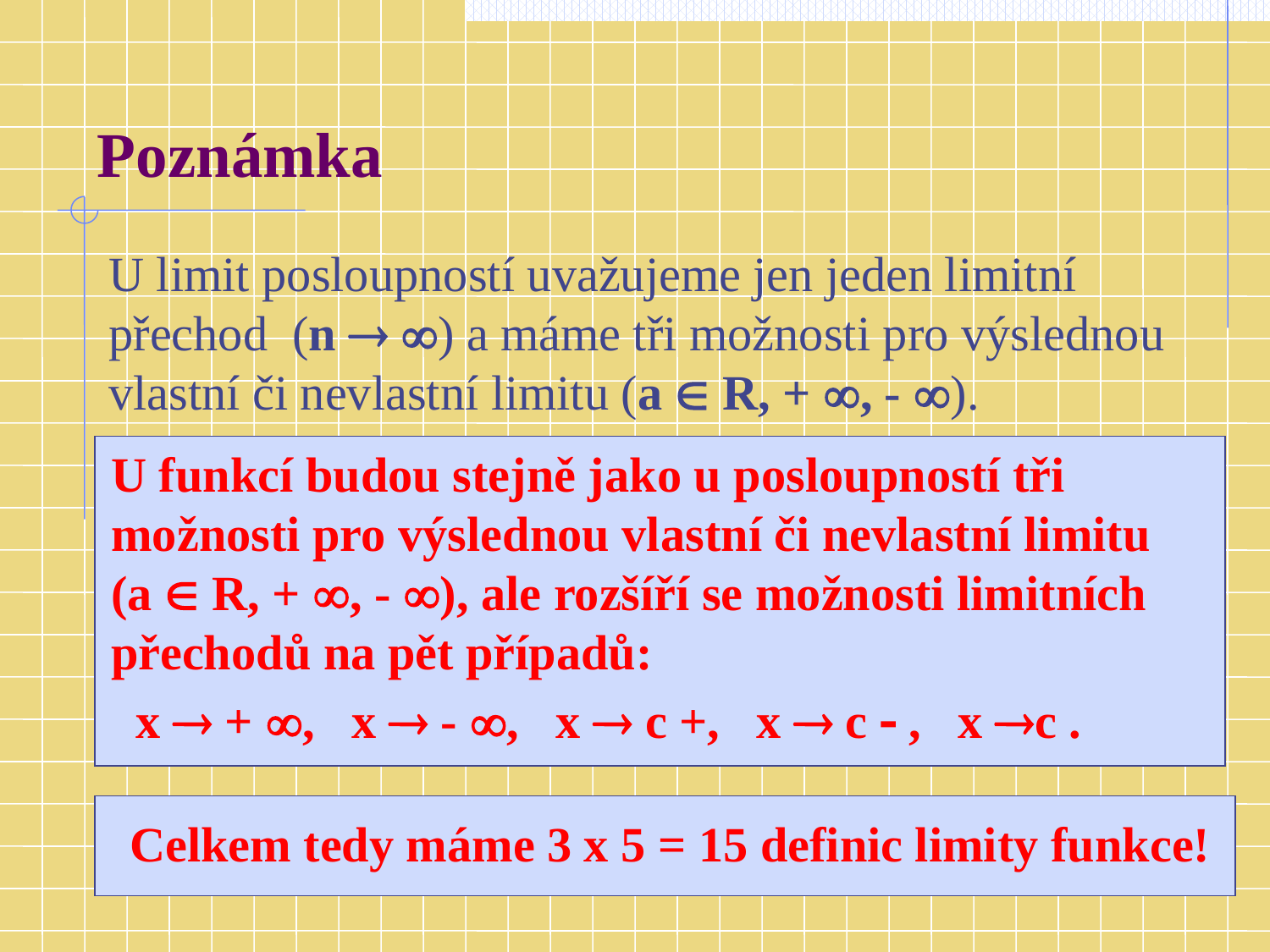

# Poznámka
 	U limit posloupností uvažujeme jen jeden limitní přechod  (n → ∞) a máme tři možnosti pro výslednou vlastní či nevlastní limitu (a ∈ R, + ∞, - ∞).
 	U funkcí budou stejně jako u posloupností tři možnosti pro výslednou vlastní či nevlastní limitu (a ∈ R, + ∞, - ∞), ale rozšíří se možnosti limitních přechodů na pět případů:
	  x → + ∞,   x → - ∞,   x → c +,   x → c − ,   x →c .

 Celkem tedy máme 3 x 5 = 15 definic limity funkce!